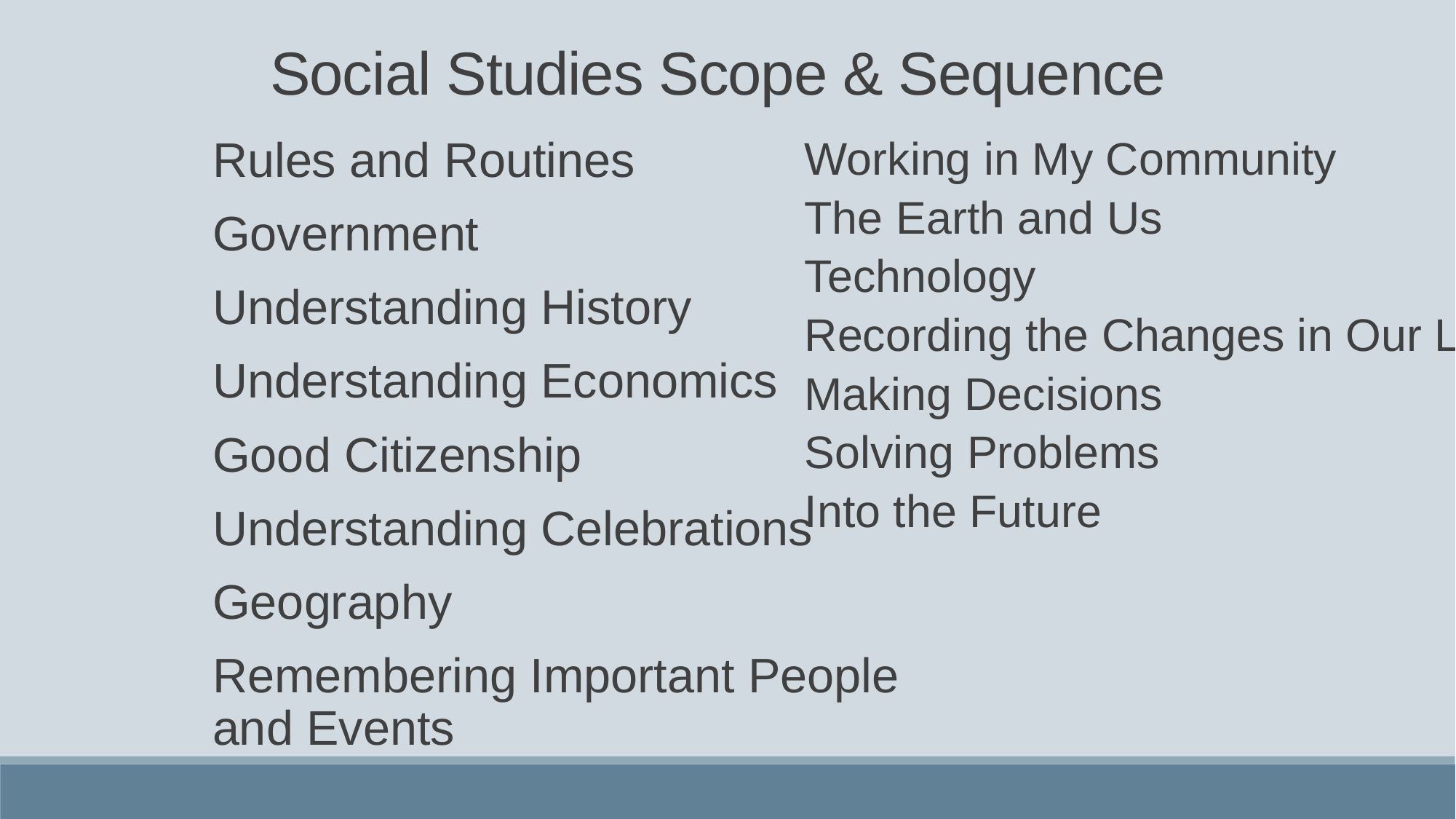

Social Studies Scope & Sequence
Rules and Routines
Government
Understanding History
Understanding Economics
Good Citizenship
Understanding Celebrations
Geography
Remembering Important People and Events

Working in My Community
The Earth and Us
Technology
Recording the Changes in Our Lives
Making Decisions
Solving Problems
Into the Future